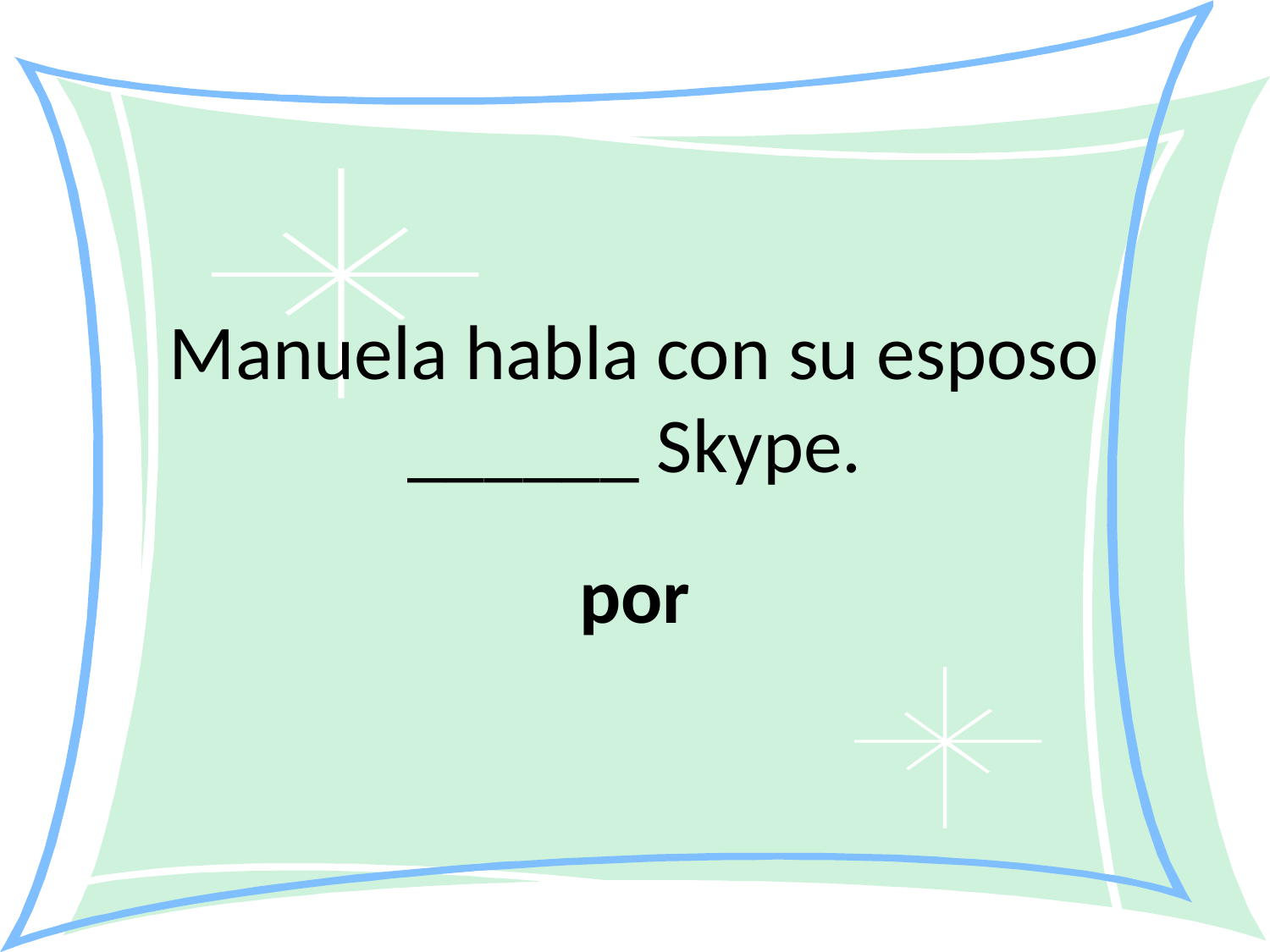

Manuela habla con su esposo ______ Skype.
por